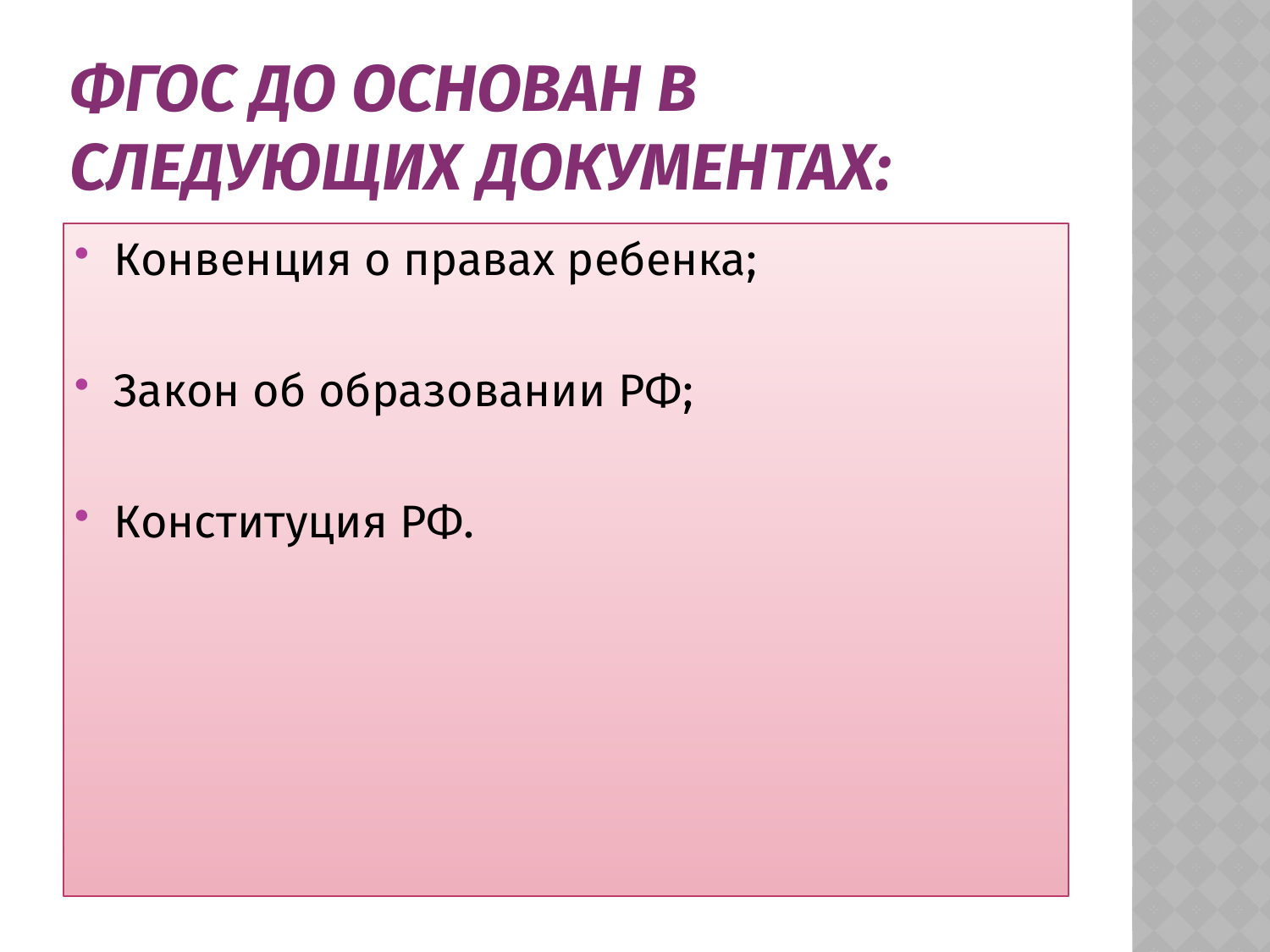

# ФГОС ДО основан в следующих документах:
Конвенция о правах ребенка;

Закон об образовании РФ;

Конституция РФ.